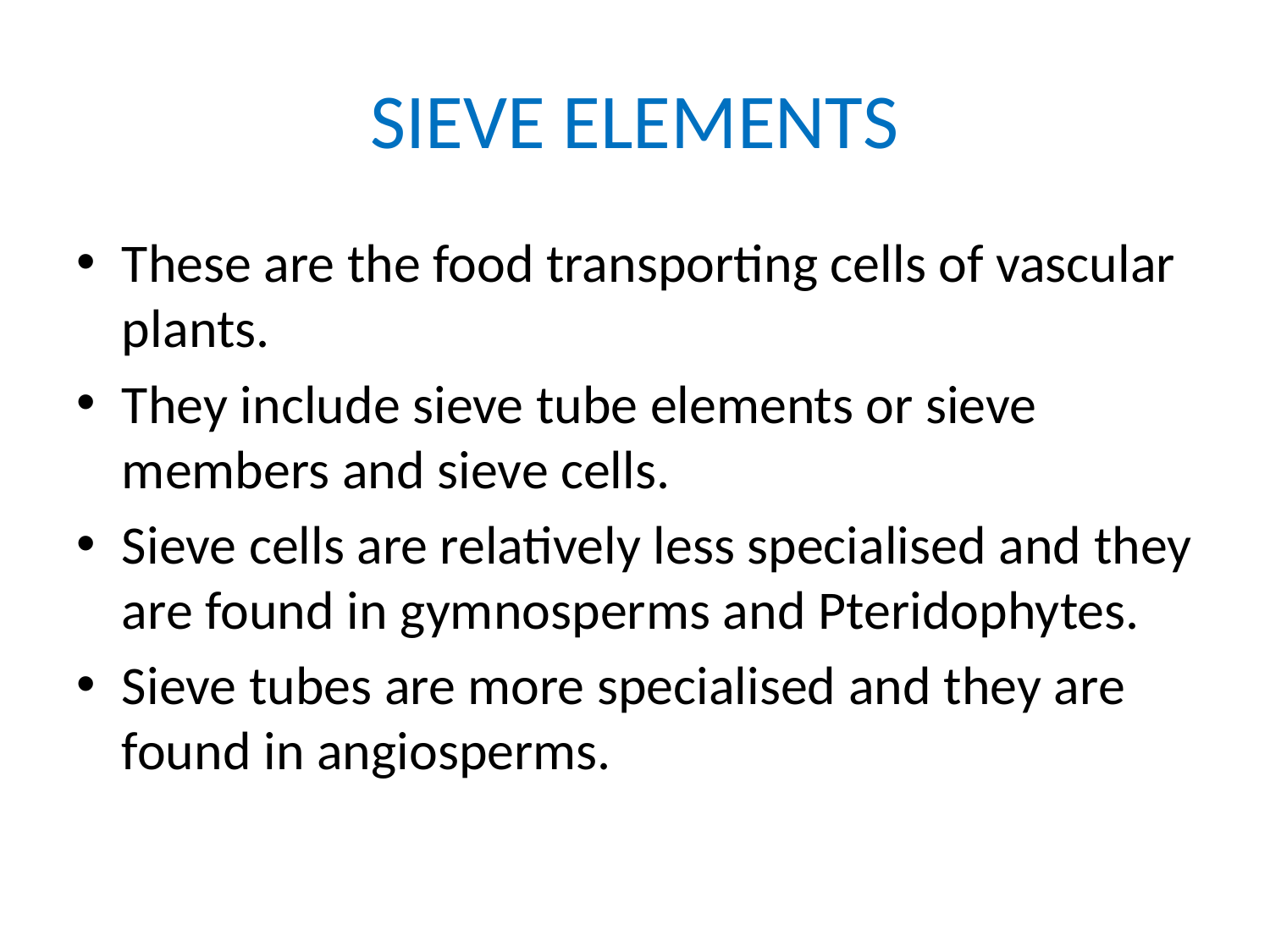

# SIEVE ELEMENTS
These are the food transporting cells of vascular plants.
They include sieve tube elements or sieve members and sieve cells.
Sieve cells are relatively less specialised and they are found in gymnosperms and Pteridophytes.
Sieve tubes are more specialised and they are found in angiosperms.